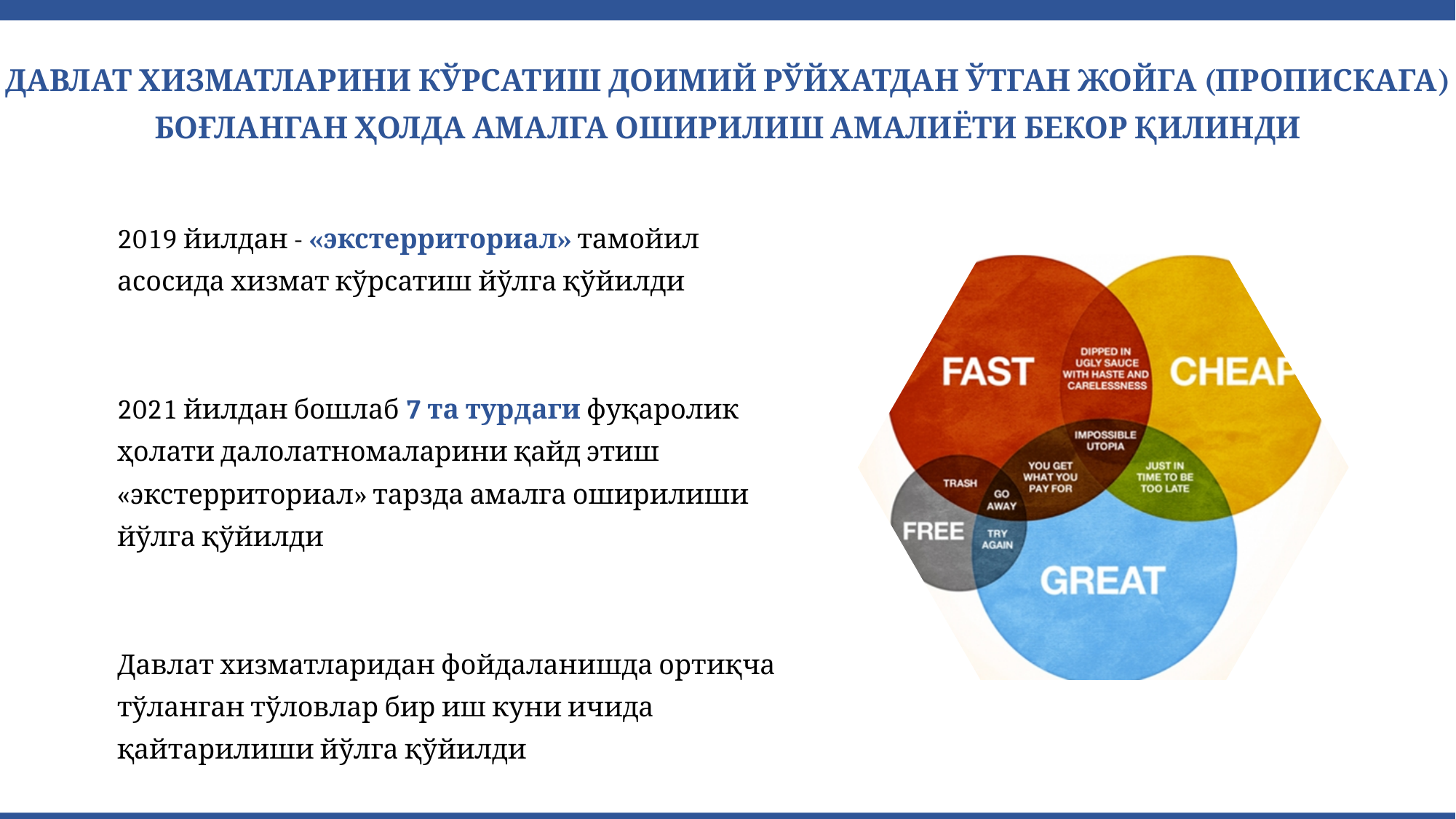

ДАВЛАТ ХИЗМАТЛАРИНИ КЎРСАТИШ ДОИМИЙ РЎЙХАТДАН ЎТГАН ЖОЙГА (ПРОПИСКАГА)
БОҒЛАНГАН ҲОЛДА АМАЛГА ОШИРИЛИШ АМАЛИЁТИ БЕКОР ҚИЛИНДИ
2019 йилдан - «экстерриториал» тамойил
асосида хизмат кўрсатиш йўлга қўйилди

2021 йилдан бошлаб 7 та турдаги фуқаролик ҳолати далолатномаларини қайд этиш «экстерриториал» тарзда амалга оширилиши йўлга қўйилди

Давлат хизматларидан фойдаланишда ортиқча тўланган тўловлар бир иш куни ичида қайтарилиши йўлга қўйилди